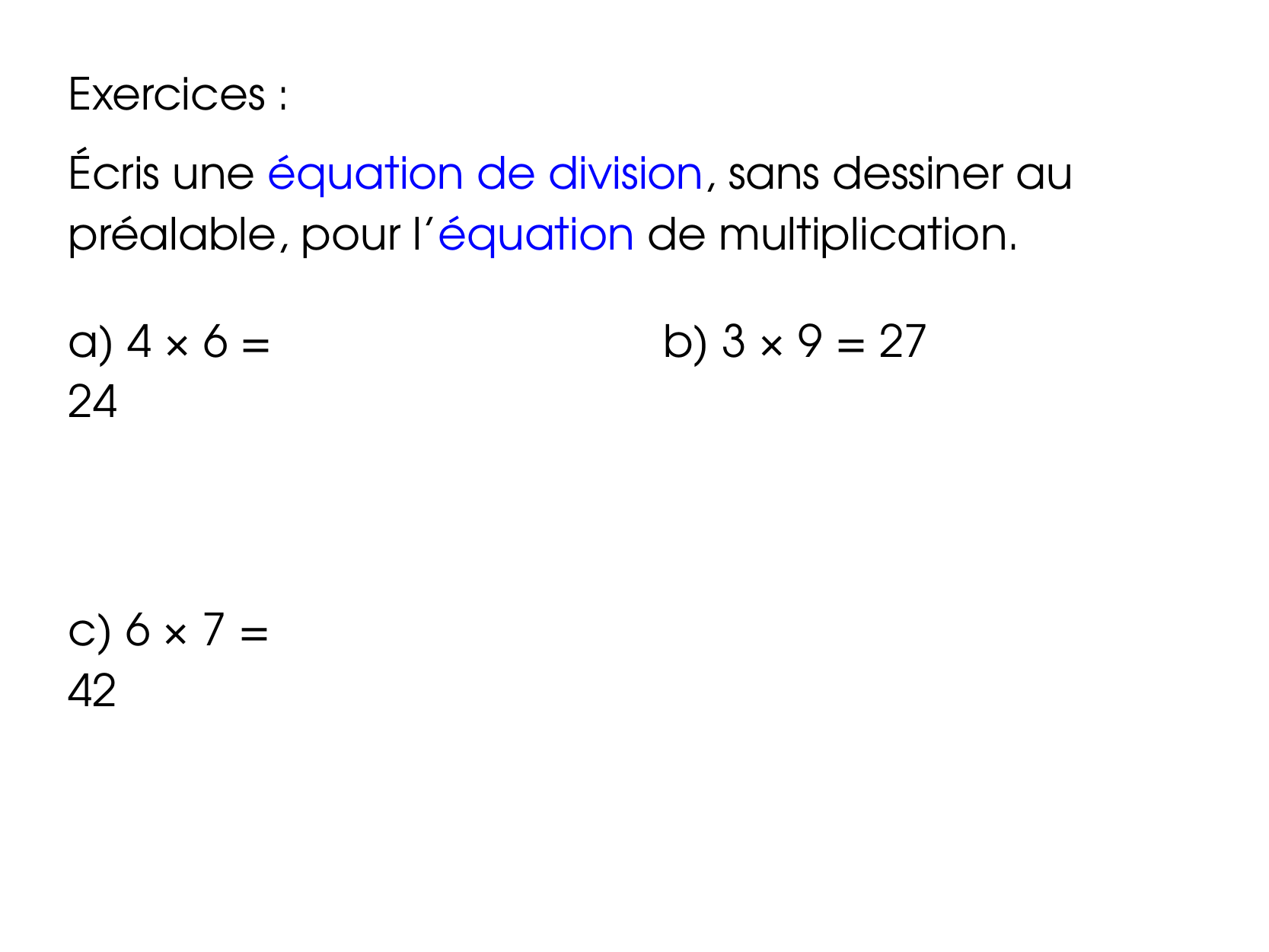

Exercices :
Écris une équation de division, sans dessiner au préalable, pour l’équation de multiplication.
a) 4 × 6 = 24
b) 3 × 9 = 27
c) 6 × 7 = 42